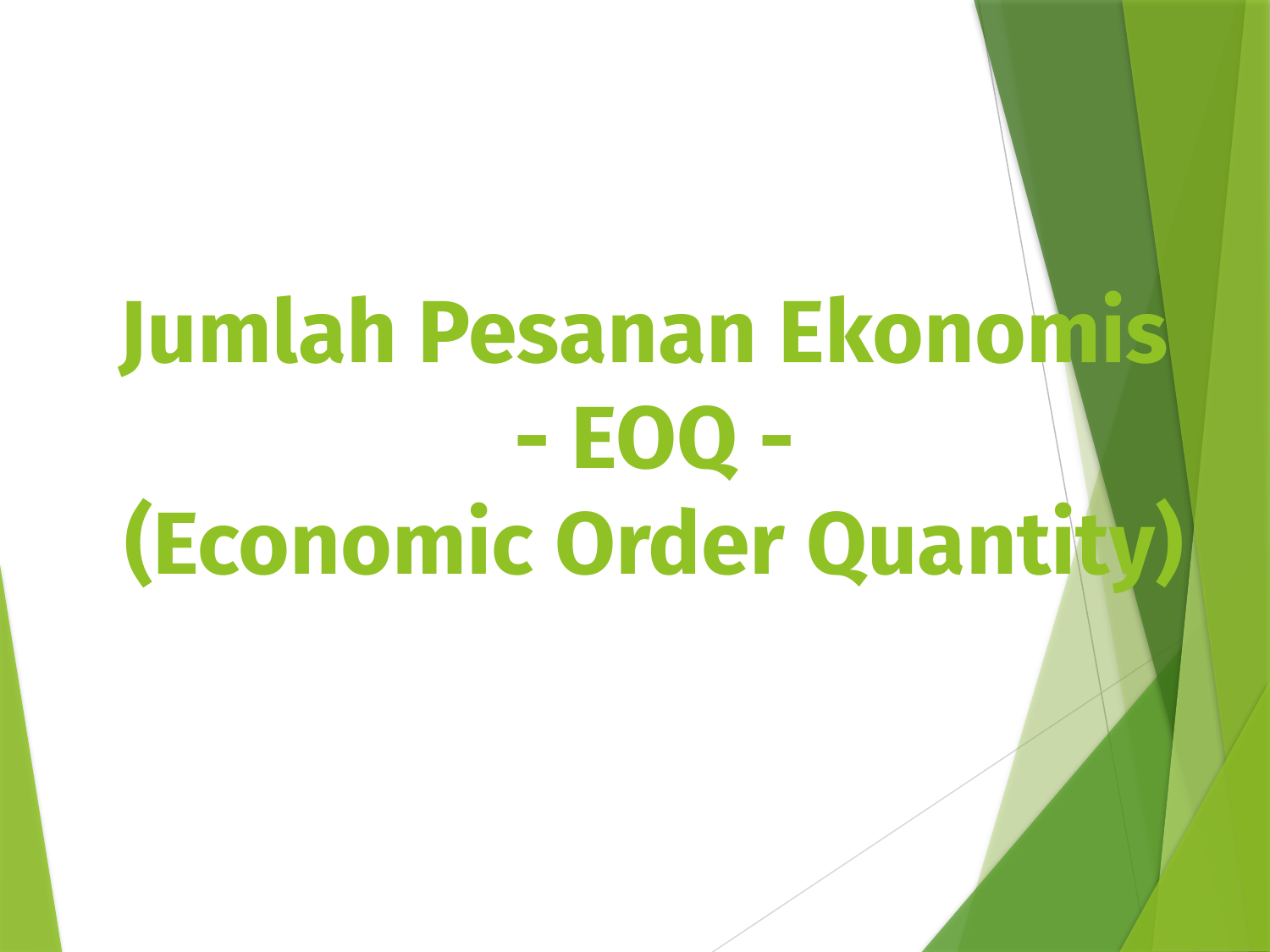

# Jumlah Pesanan Ekonomis - EOQ - (Economic Order Quantity)